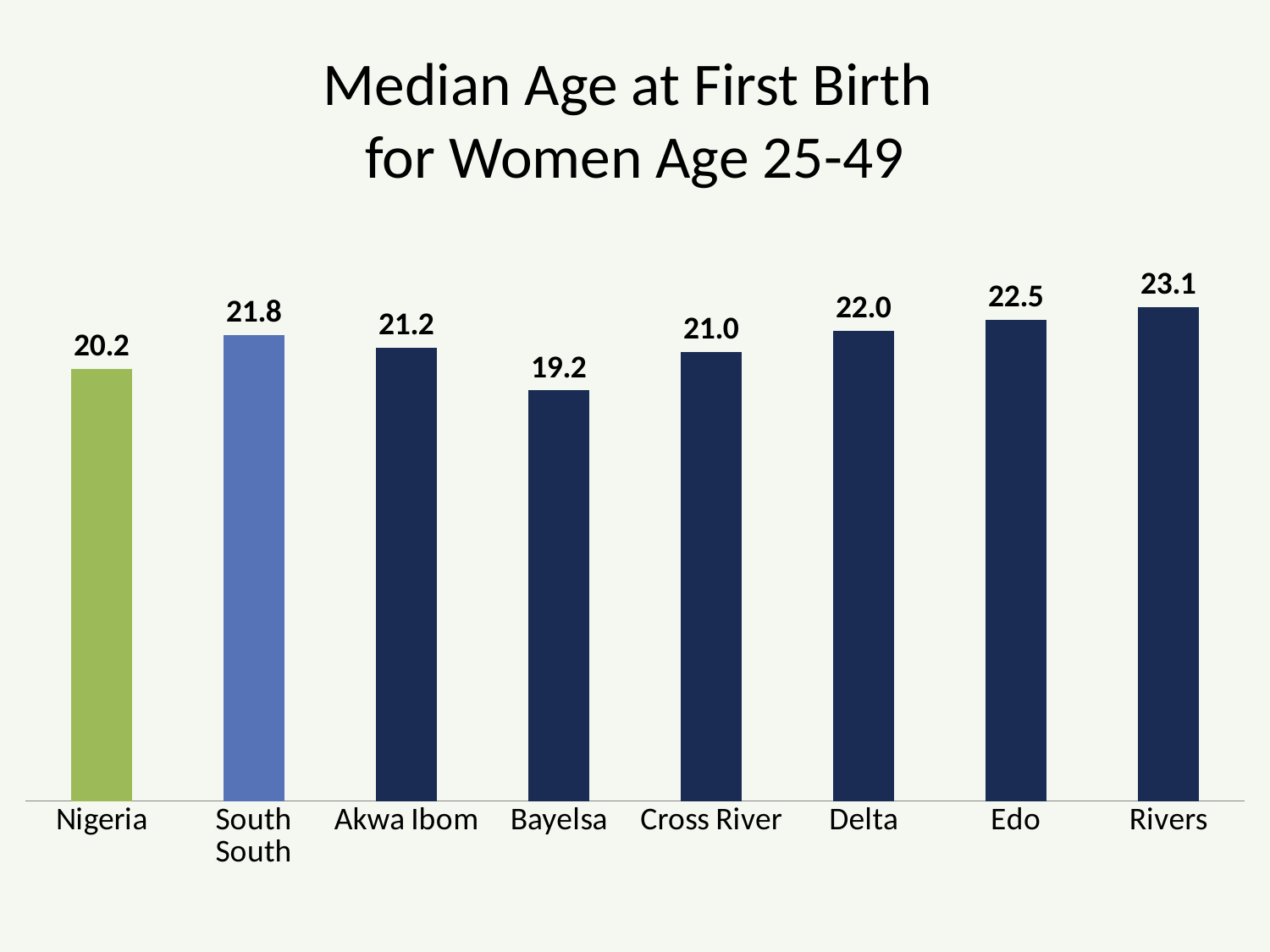

# Median Age at First Birth for Women Age 25-49

### Chart

| Category | Series 1 |
|---|---|
| Nigeria | 20.2 |
| South South | 21.8 |
| Akwa Ibom | 21.2 |
| Bayelsa | 19.2 |
| Cross River | 21.0 |
| Delta | 22.0 |
| Edo | 22.5 |
| Rivers | 23.1 |